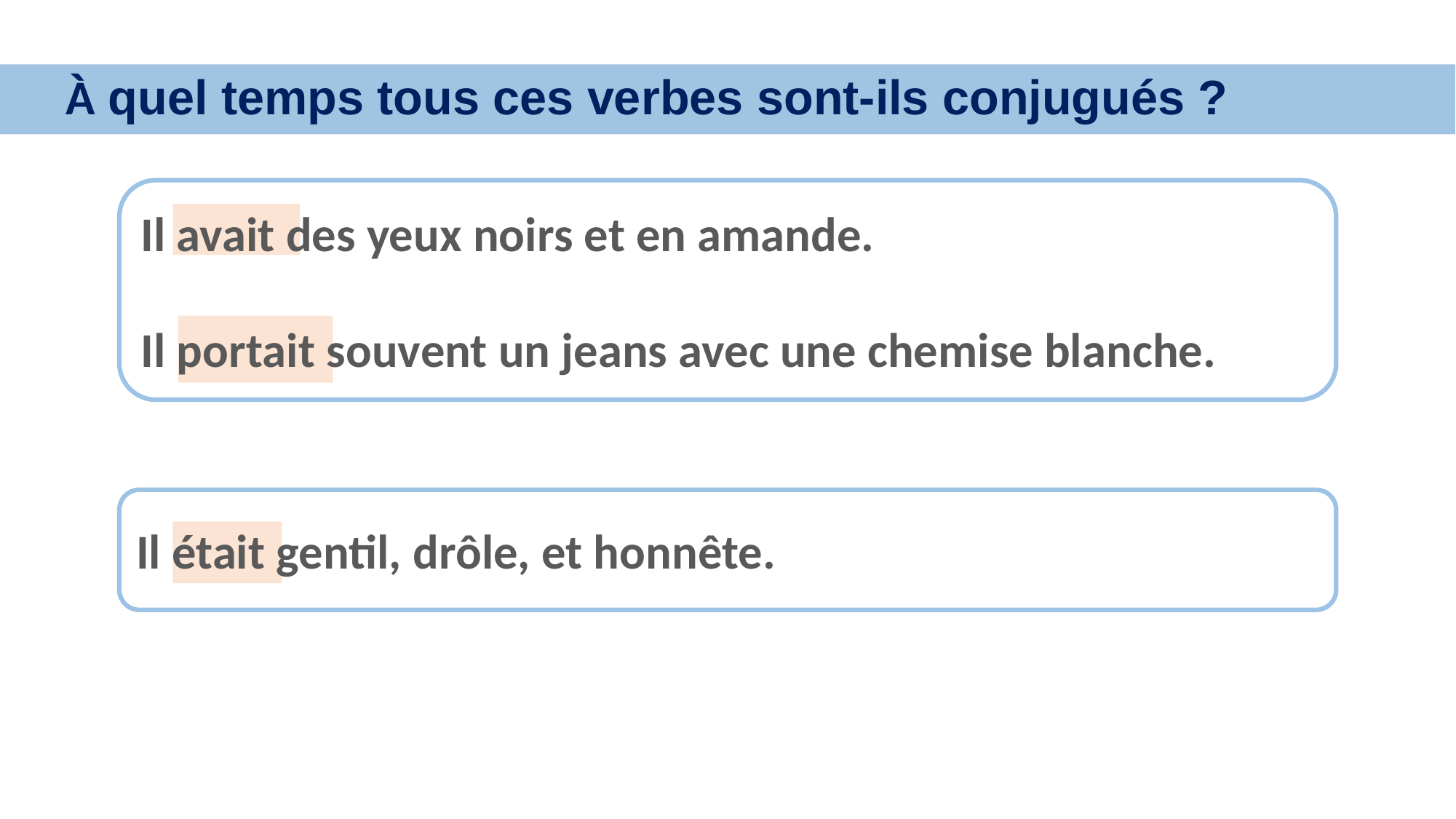

À quel temps tous ces verbes sont-ils conjugués ?
Il avait des yeux noirs et en amande.

Il portait souvent un jeans avec une chemise blanche.

Il était gentil, drôle, et honnête.